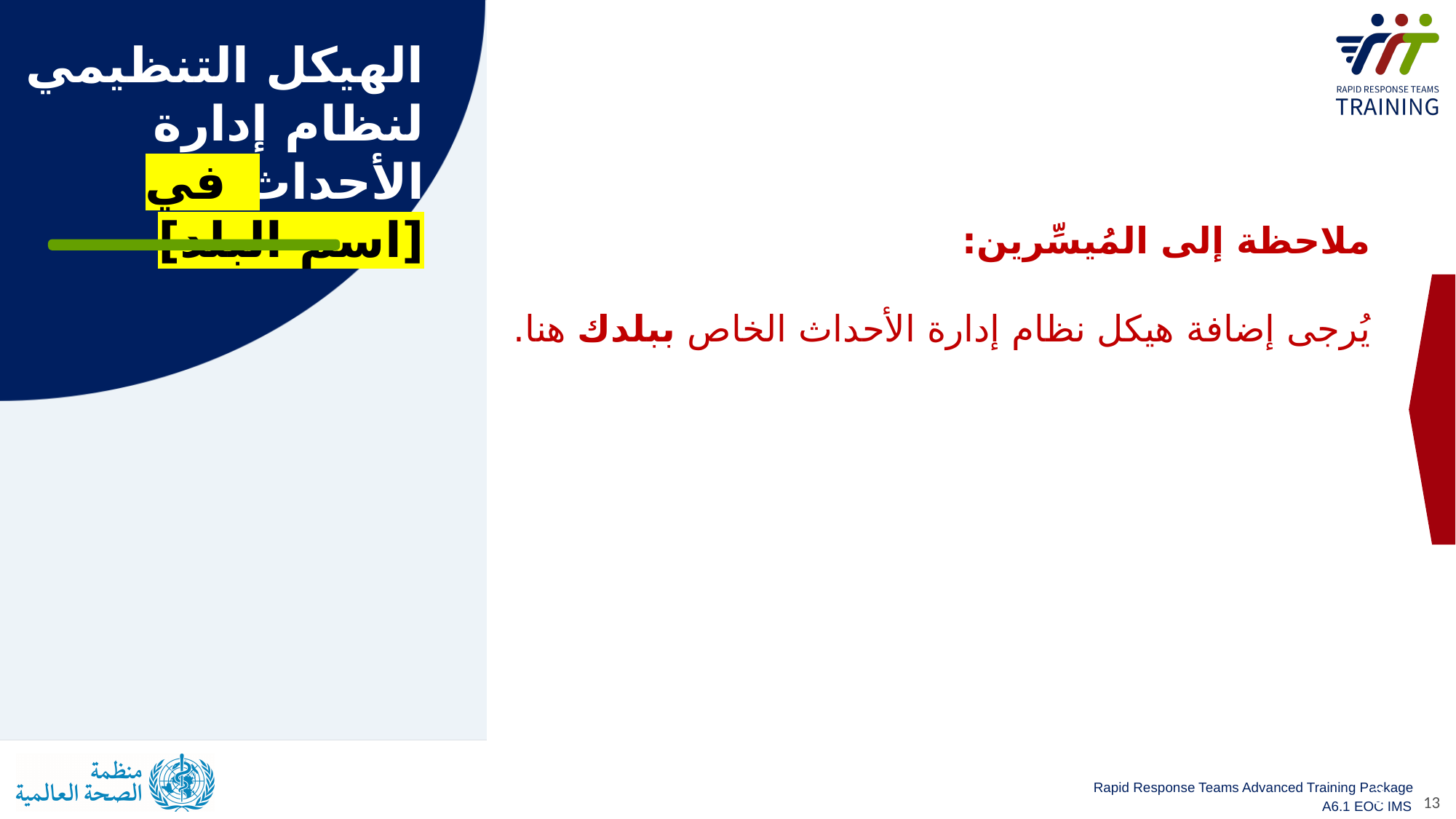

الهيكل التنظيمي لنظام إدارة الأحداث في [اسم البلد]

ملاحظة إلى المُيسِّرين:

يُرجى إضافة هيكل نظام إدارة الأحداث الخاص ببلدك هنا.

13